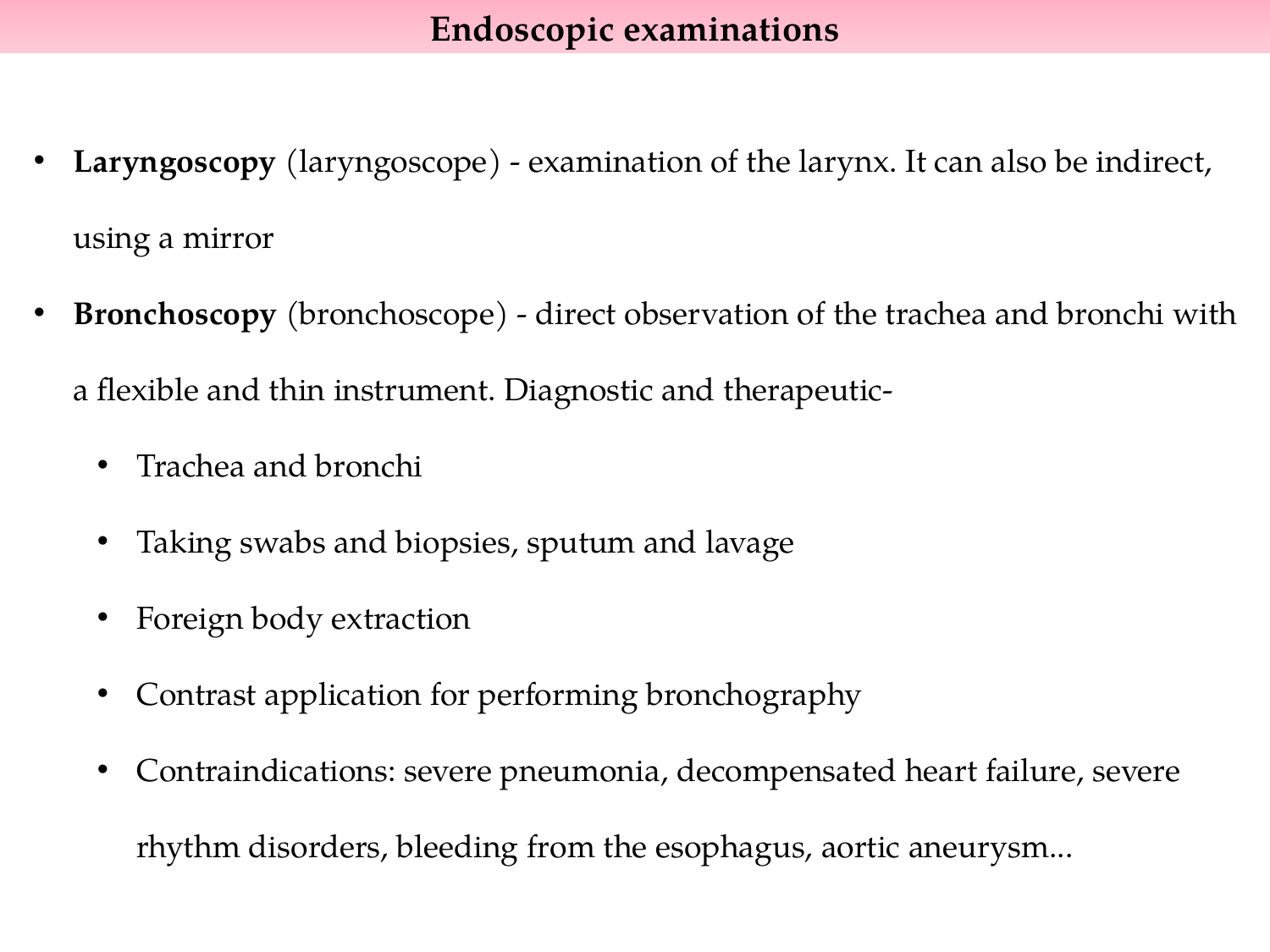

Endoscopic examinations
Laryngoscopy (laryngoscope) - examination of the larynx. It can also be indirect, using a mirror
Bronchoscopy (bronchoscope) - direct observation of the trachea and bronchi with a flexible and thin instrument. Diagnostic and therapeutic-
Trachea and bronchi
Taking swabs and biopsies, sputum and lavage
Foreign body extraction
Contrast application for performing bronchography
Contraindications: severe pneumonia, decompensated heart failure, severe rhythm disorders, bleeding from the esophagus, aortic aneurysm...